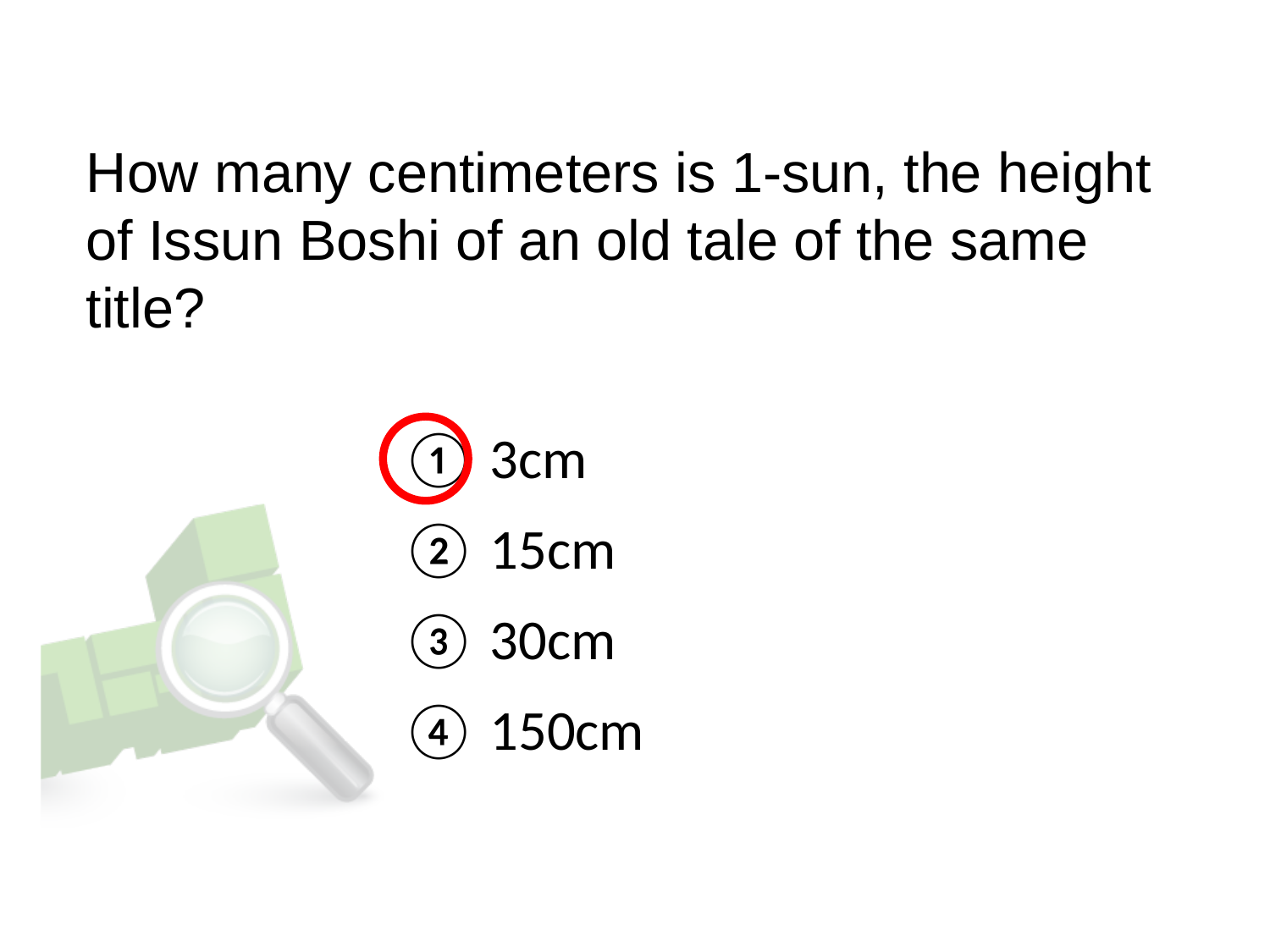

How many centimeters is 1-sun, the height of Issun Boshi of an old tale of the same title?
① 3cm
② 15cm
③ 30cm
④ 150cm